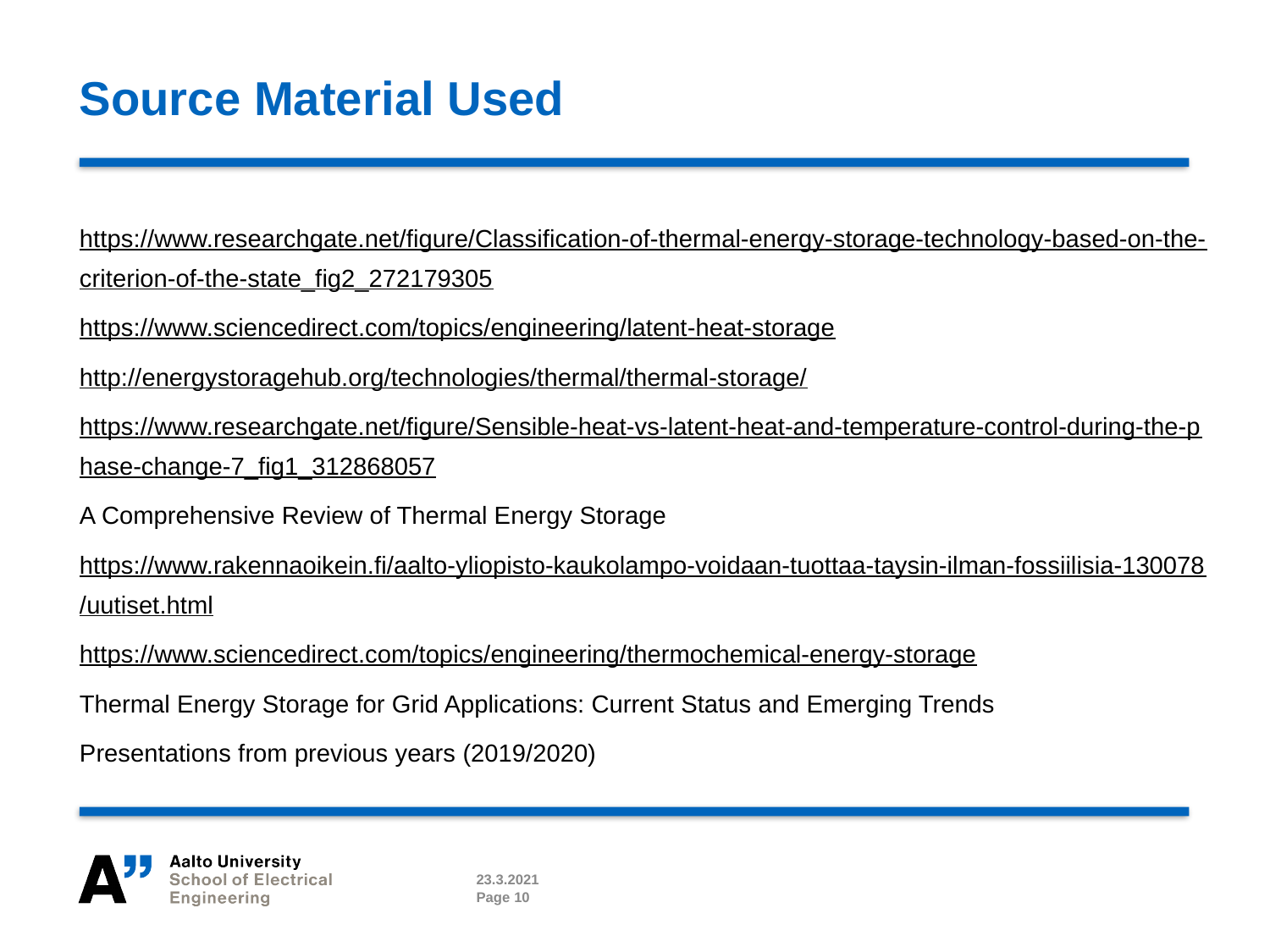

# Source Material Used
https://www.researchgate.net/figure/Classification-of-thermal-energy-storage-technology-based-on-the-criterion-of-the-state_fig2_272179305
https://www.sciencedirect.com/topics/engineering/latent-heat-storage
http://energystoragehub.org/technologies/thermal/thermal-storage/
https://www.researchgate.net/figure/Sensible-heat-vs-latent-heat-and-temperature-control-during-the-phase-change-7_fig1_312868057
A Comprehensive Review of Thermal Energy Storage
https://www.rakennaoikein.fi/aalto-yliopisto-kaukolampo-voidaan-tuottaa-taysin-ilman-fossiilisia-130078/uutiset.html
https://www.sciencedirect.com/topics/engineering/thermochemical-energy-storage
Thermal Energy Storage for Grid Applications: Current Status and Emerging Trends
Presentations from previous years (2019/2020)

23.3.2021
Page 10